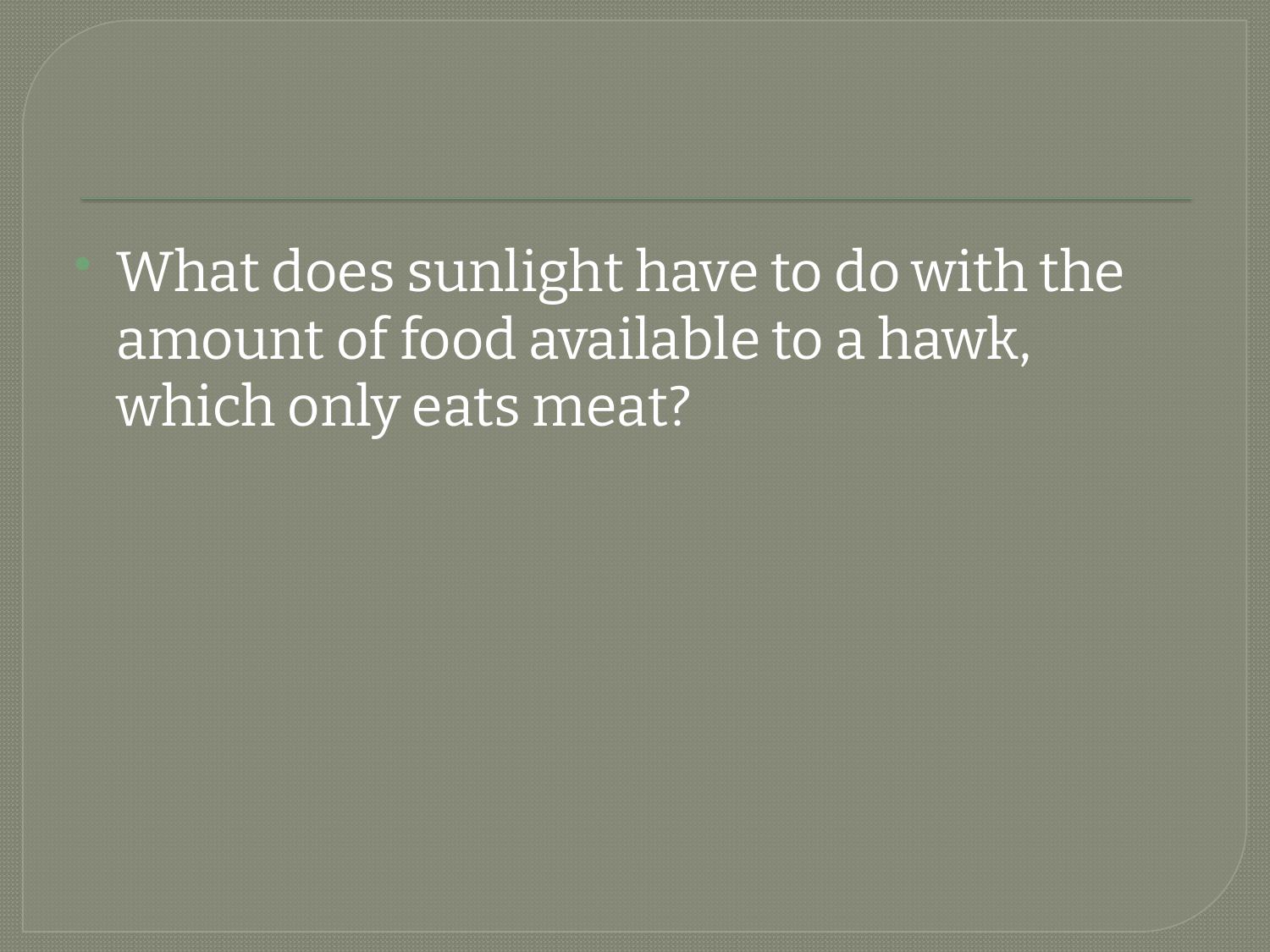

#
What does sunlight have to do with the amount of food available to a hawk, which only eats meat?